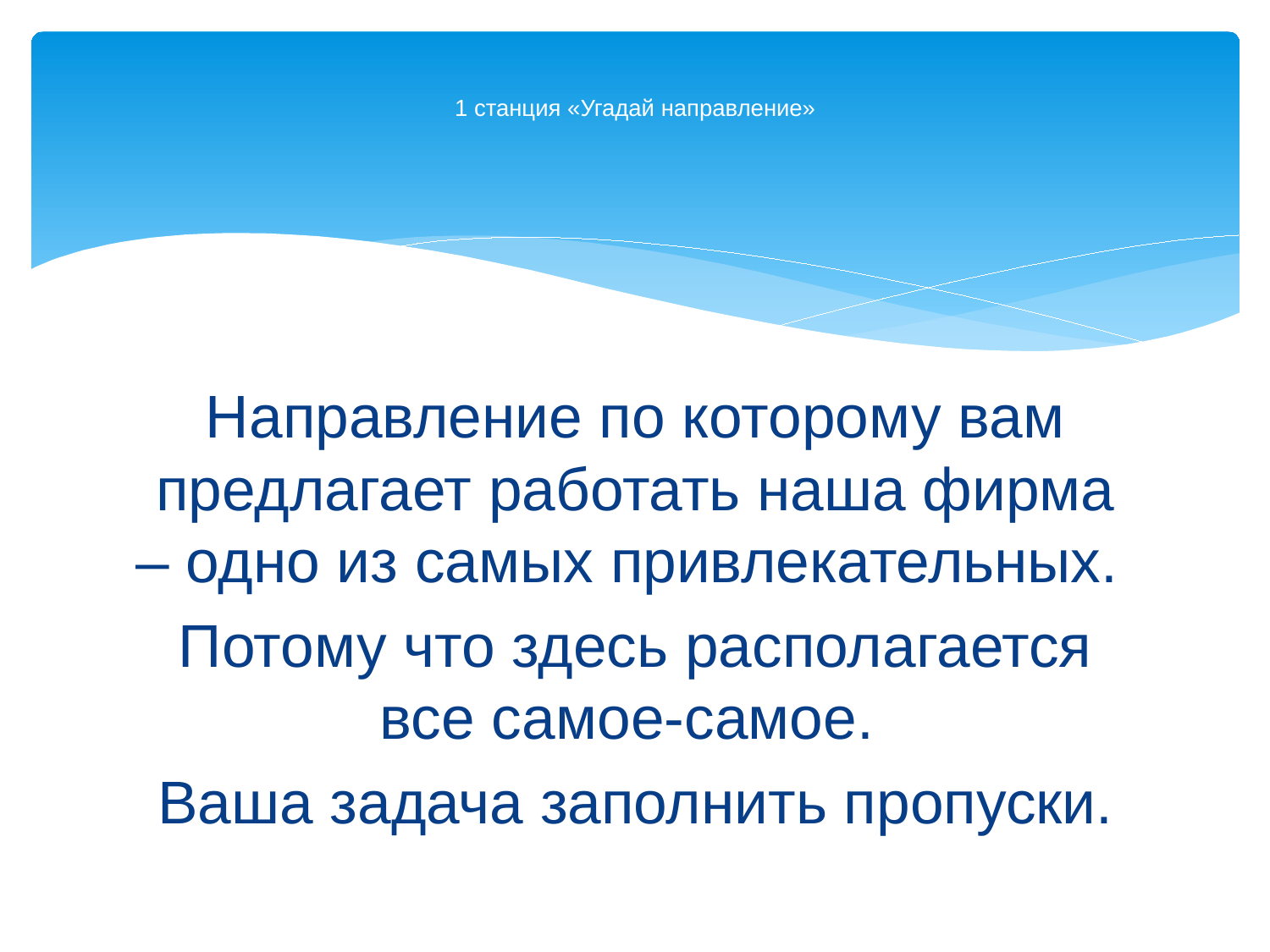

# 1 станция «Угадай направление»
Направление по которому вам предлагает работать наша фирма – одно из самых привлекательных.
Потому что здесь располагается все самое-самое.
Ваша задача заполнить пропуски.